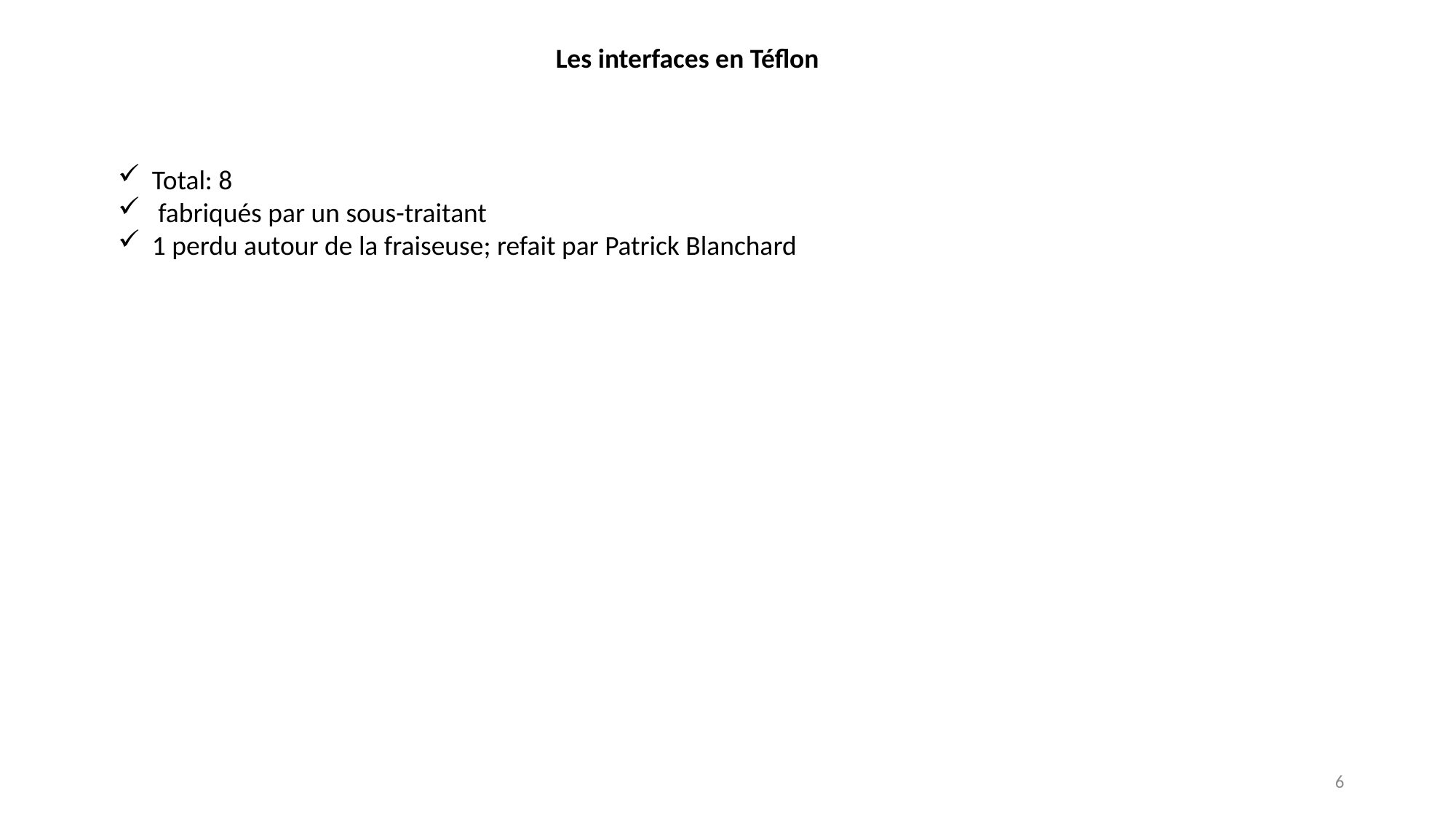

Les interfaces en Téflon
Total: 8
 fabriqués par un sous-traitant
1 perdu autour de la fraiseuse; refait par Patrick Blanchard

6